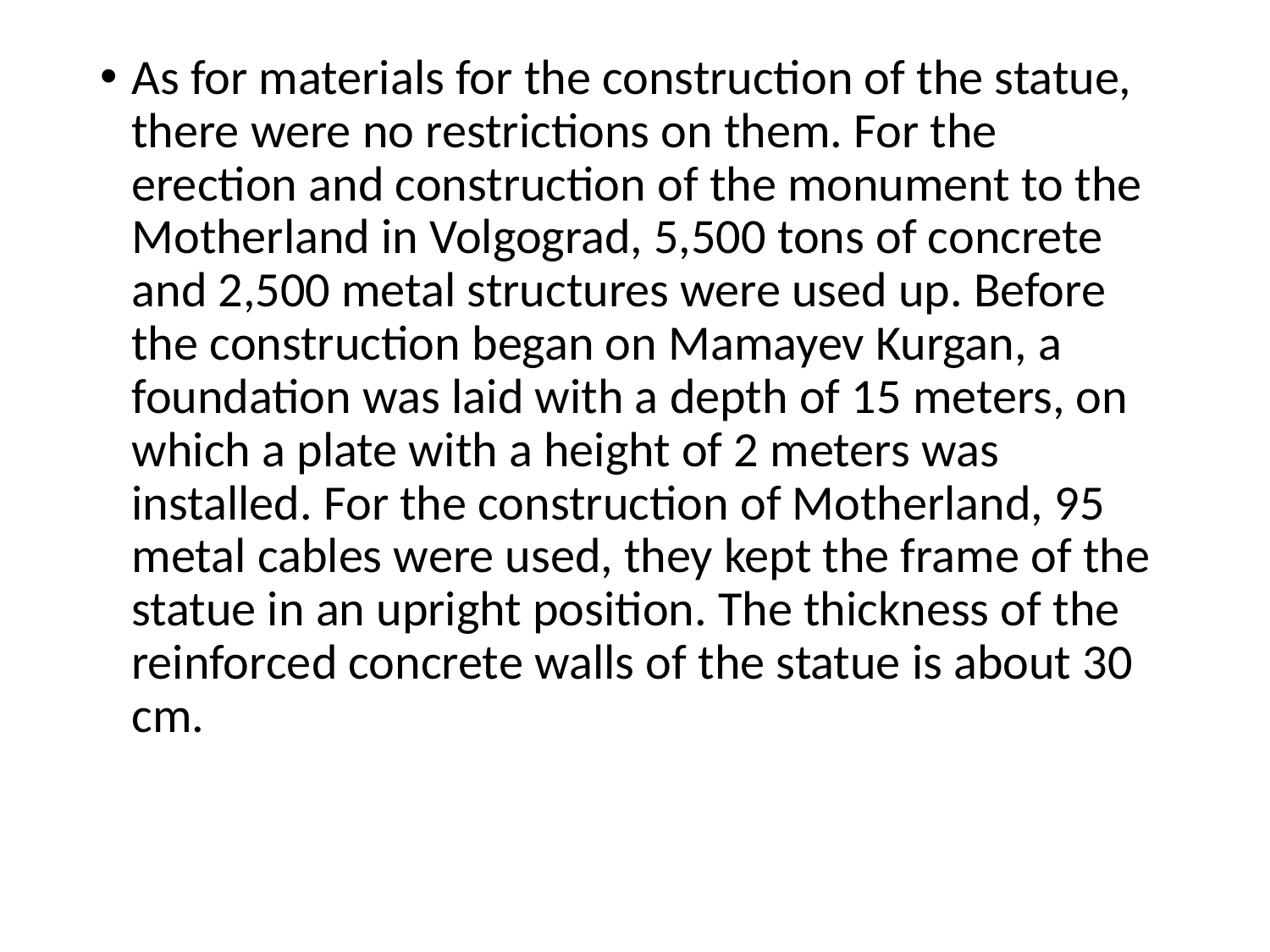

As for materials for the construction of the statue, there were no restrictions on them. For the erection and construction of the monument to the Motherland in Volgograd, 5,500 tons of concrete and 2,500 metal structures were used up. Before the construction began on Mamayev Kurgan, a foundation was laid with a depth of 15 meters, on which a plate with a height of 2 meters was installed. For the construction of Motherland, 95 metal cables were used, they kept the frame of the statue in an upright position. The thickness of the reinforced concrete walls of the statue is about 30 cm.